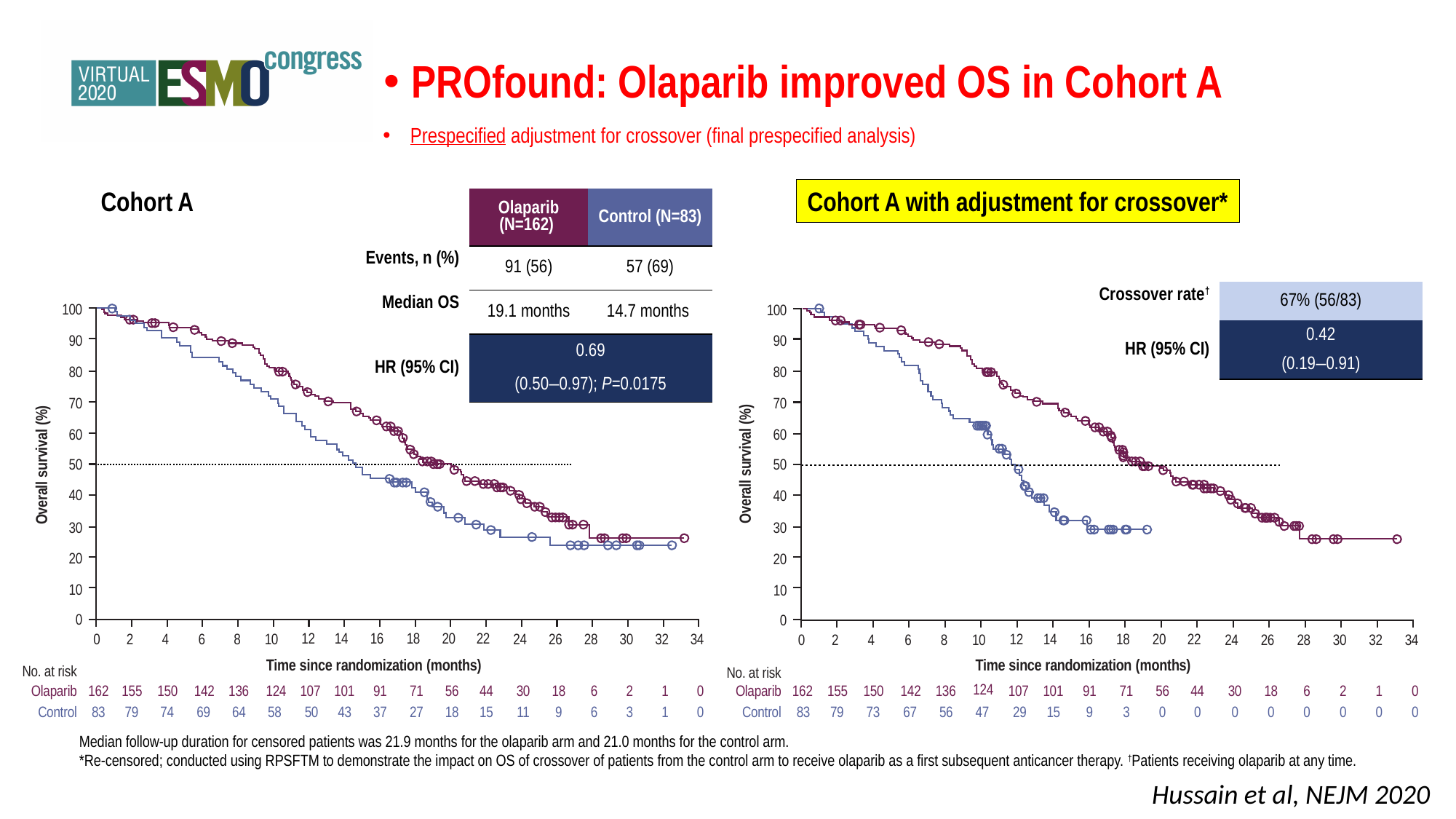

PROfound: Olaparib improved OS in Cohort A
Prespecified adjustment for crossover (final prespecified analysis)
Cohort A
Cohort A with adjustment for crossover*
|  | Olaparib (N=162) | Control (N=83) |
| --- | --- | --- |
| Events, n (%) | 91 (56) | 57 (69) |
| Median OS | 19.1 months | 14.7 months |
| HR (95% CI) | 0.69 |  |
|  | (0.50‒0.97); P=0.0175 |  |
| Crossover rate† | 67% (56/83) |
| --- | --- |
| HR (95% CI) | 0.42 |
|  | (0.19‒0.91) |
100
100

90
90

80
80

Overall survival (%)
Overall survival (%)
70
70

60
60

50
50

40
40

30
30

20
20

10
10

0
0

12
14
16
18
20
22
12
14
16
18
20
22
0
2
4
6
8
10
24
26
28
30
32
34
0
2
4
6
8
10
24
26
28
30
32
34
Time since randomization (months)
Time since randomization (months)
No. at risk
No. at risk
124
6
2
1
0
6
2
1
0
Olaparib
162
155
150
142
136
124
107
101
91
71
56
44
30
18
Olaparib
162
155
150
142
136
107
101
91
71
56
44
30
18
9
6
3
1
0
9
3
0
0
0
0
0
0
0
0
Control
83
79
74
69
64
58
50
43
37
27
18
15
11
Control
83
79
73
67
56
47
29
15
Median follow-up duration for censored patients was 21.9 months for the olaparib arm and 21.0 months for the control arm.
*Re-censored; conducted using RPSFTM to demonstrate the impact on OS of crossover of patients from the control arm to receive olaparib as a first subsequent anticancer therapy. †Patients receiving olaparib at any time.
Hussain et al, NEJM 2020